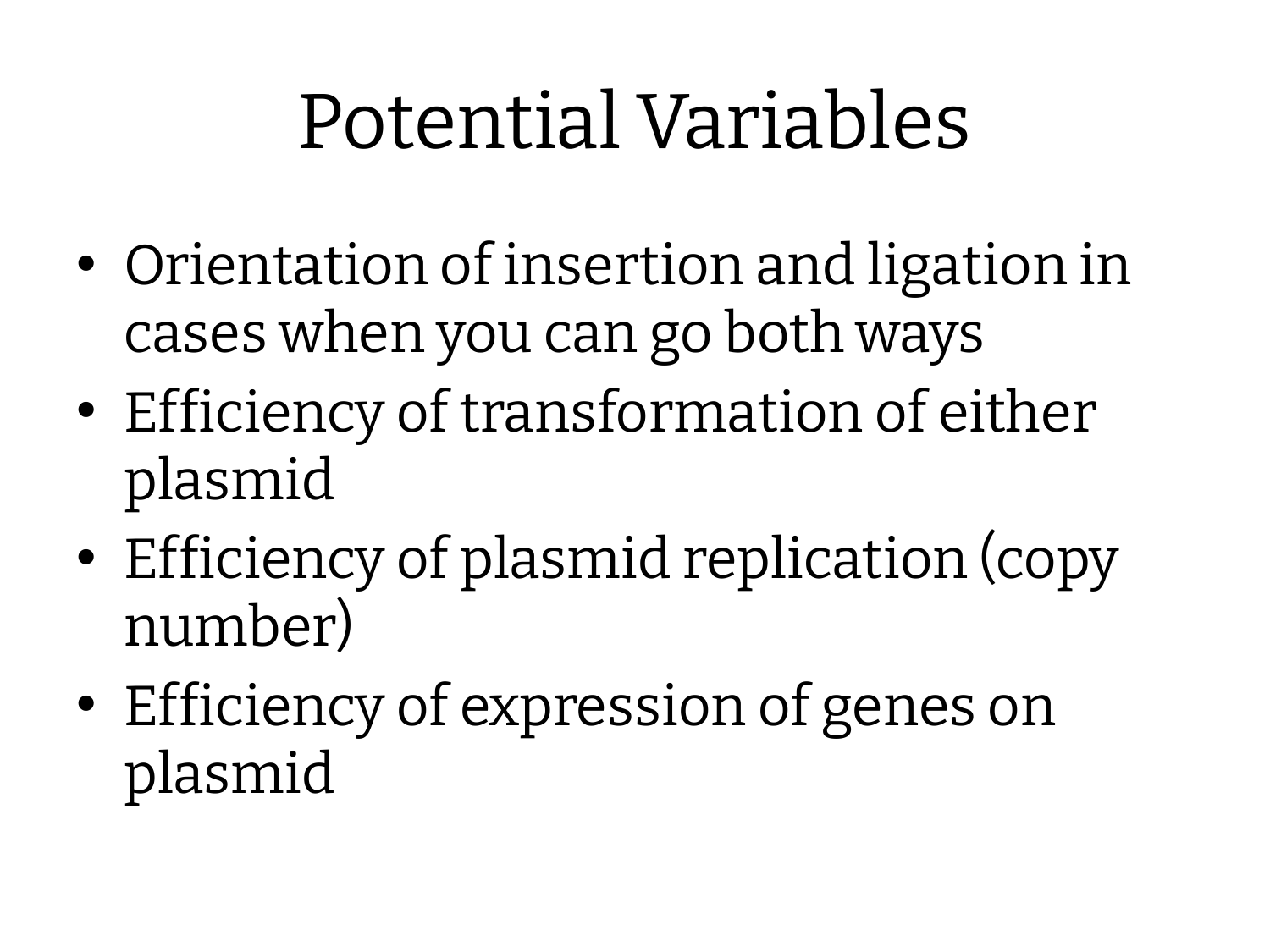

# Potential Variables
Orientation of insertion and ligation in cases when you can go both ways
Efficiency of transformation of either plasmid
Efficiency of plasmid replication (copy number)
Efficiency of expression of genes on plasmid